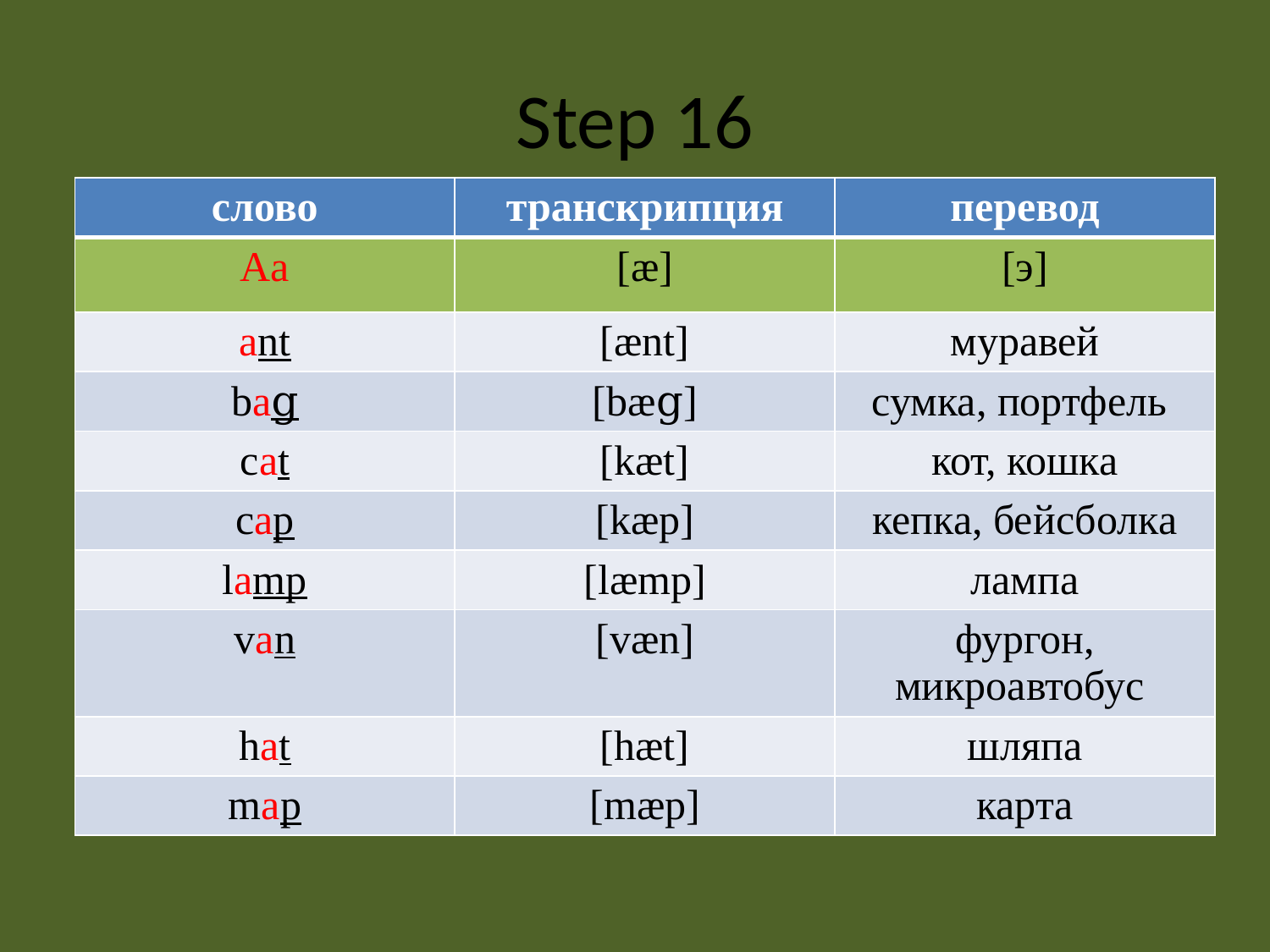

# Step 16
| слово | транскрипция | перевод |
| --- | --- | --- |
| Aa | [æ] | [э] |
| ant | [ænt] | муравей |
| baց | [bæց] | сумка, портфель |
| cat | [kæt] | кот, кошка |
| cap | [kæp] | кепка, бейсболка |
| lamp | [læmp] | лампа |
| van | [væn] | фургон, микроавтобус |
| hat | [hæt] | шляпа |
| map | [mæp] | карта |